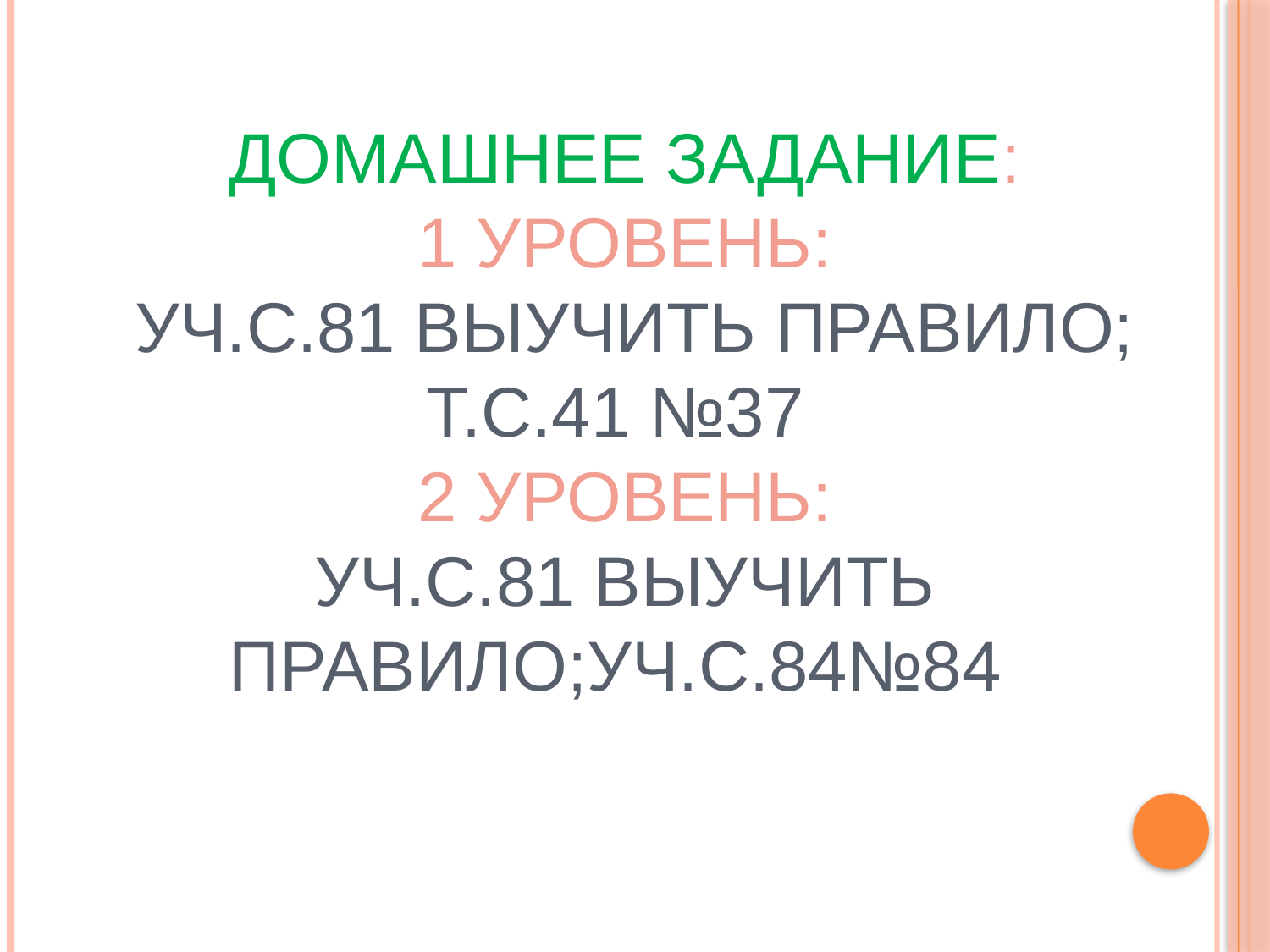

# Домашнее задание: 1 уровень: уч.с.81 выучить правило; т.с.41 №37 2 уровень: уч.с.81 выучить правило;уч.с.84№84